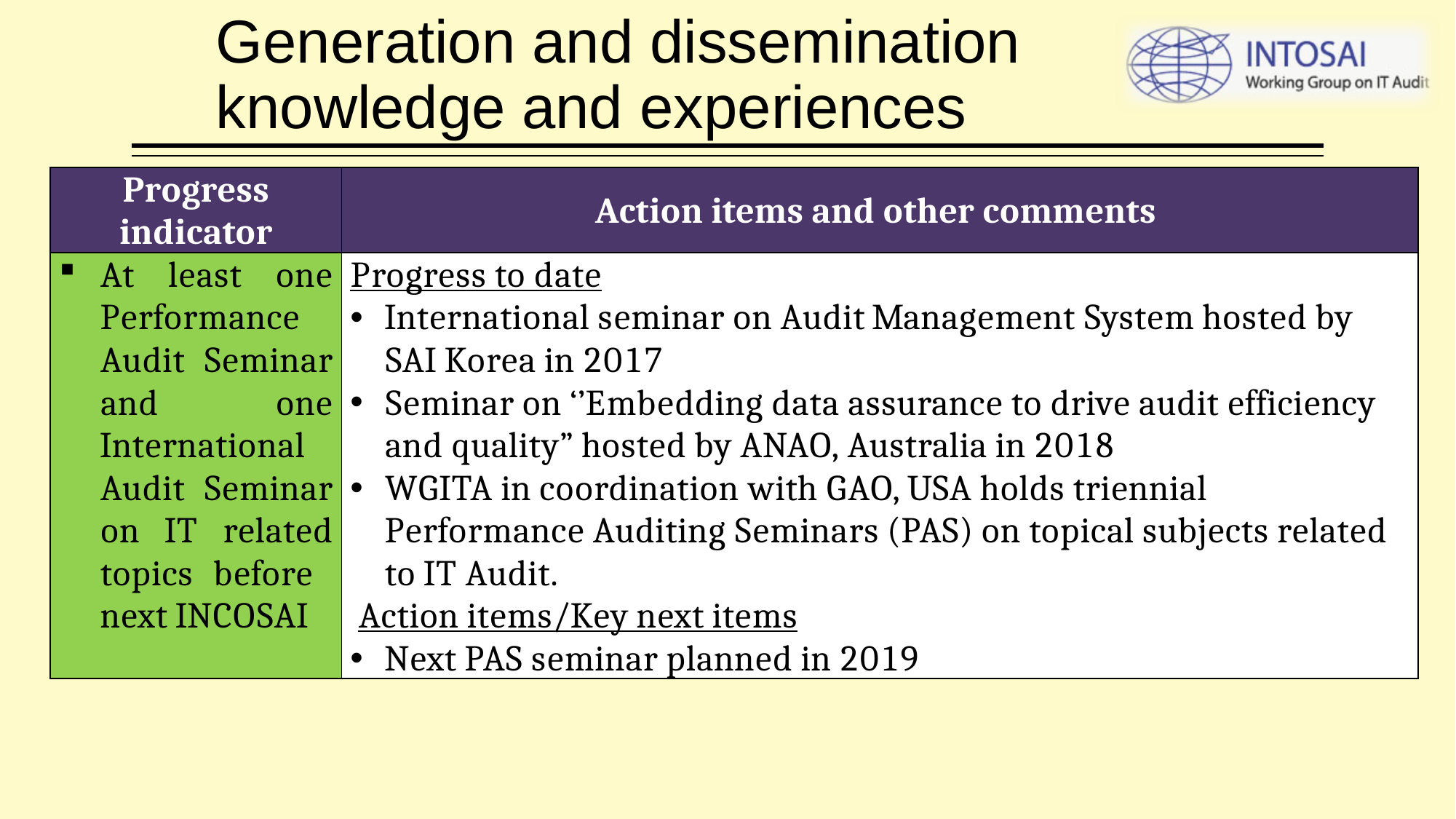

# Generation and dissemination knowledge and experiences
| Progress indicator | Action items and other comments |
| --- | --- |
| At least one Performance Audit Seminar and one International Audit Seminar on IT related topics before next INCOSAI | Progress to date International seminar on Audit Management System hosted by SAI Korea in 2017 Seminar on ‘’Embedding data assurance to drive audit efficiency and quality” hosted by ANAO, Australia in 2018 WGITA in coordination with GAO, USA holds triennial Performance Auditing Seminars (PAS) on topical subjects related to IT Audit.  Action items/Key next items Next PAS seminar planned in 2019 |